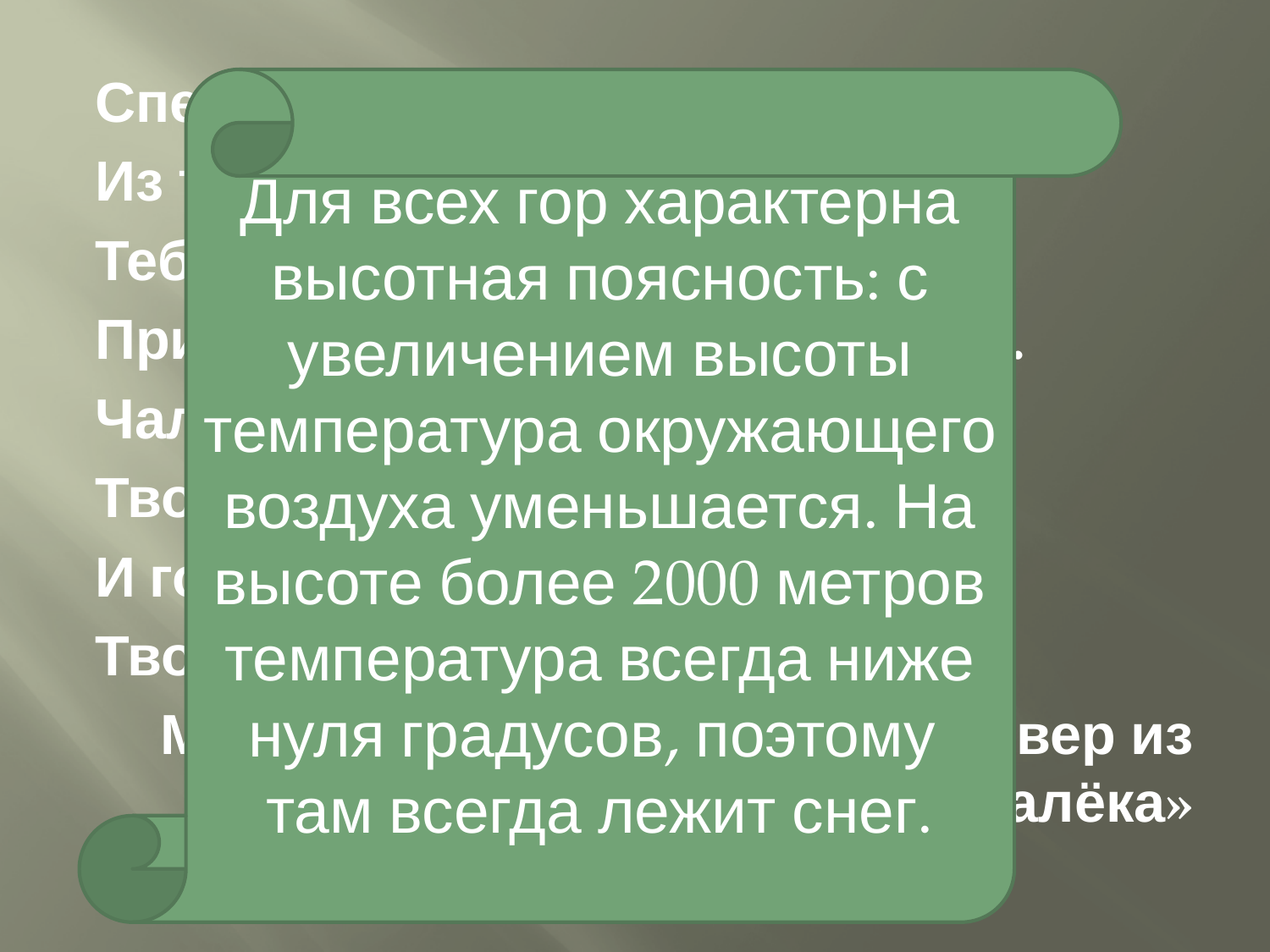

Спеша на север из далёка,
Из тёплых и чужих сторон,
Тебе, Казбек, о страж востока,
Принёс я, странник, свой поклон.
Чалмою белою от века
Твой лоб наморщенный увит,
И гордый ропот человека
Твой гордый мир не возмутит.
М. Ю. Лермонтов «Спеша на север из далёка»

Для всех гор характерна высотная поясность: с увеличением высоты температура окружающего воздуха уменьшается. На высоте более 2000 метров температура всегда ниже нуля градусов, поэтому  там всегда лежит снег.